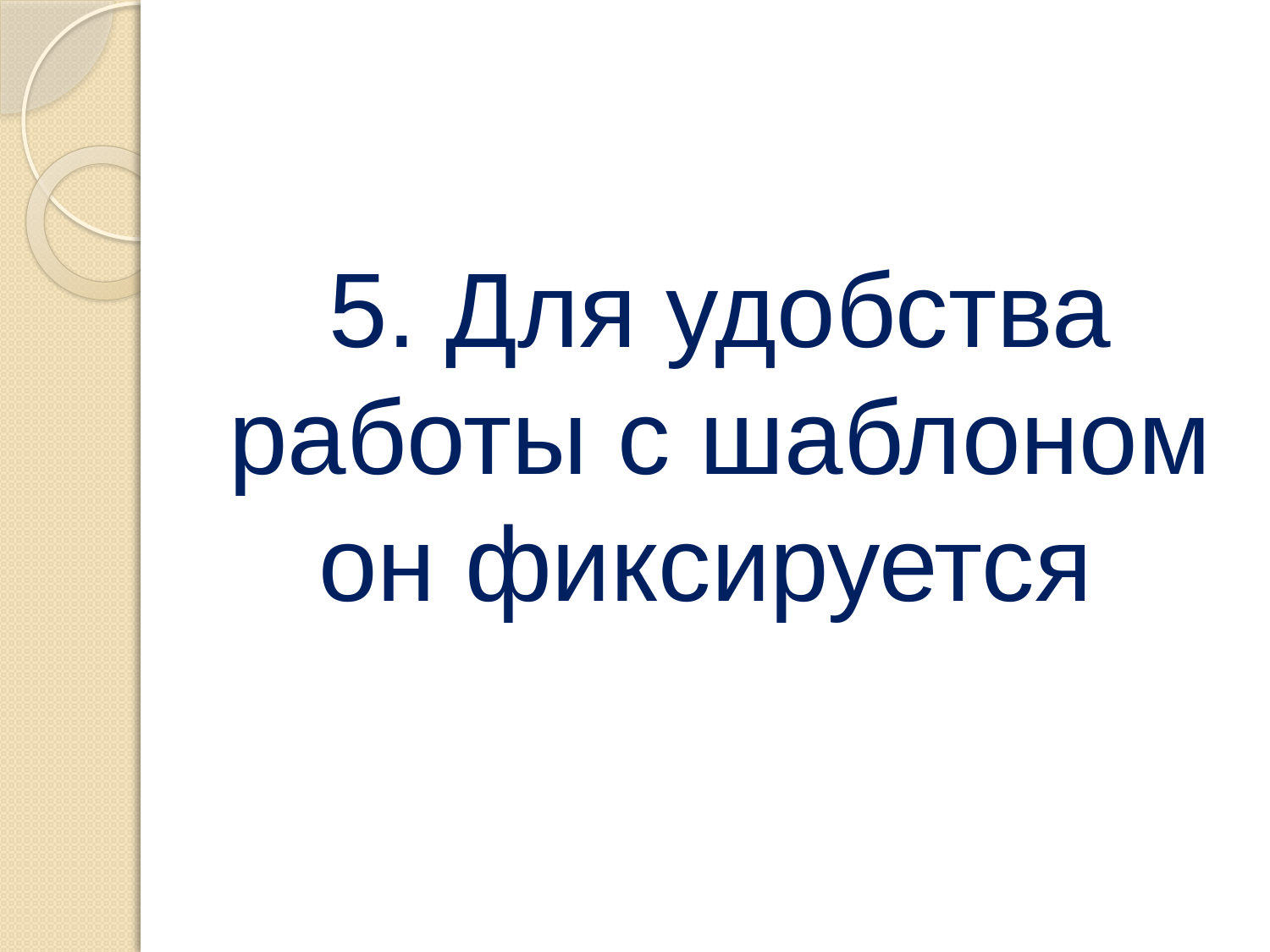

# 5. Для удобства работы с шаблоном он фиксируется